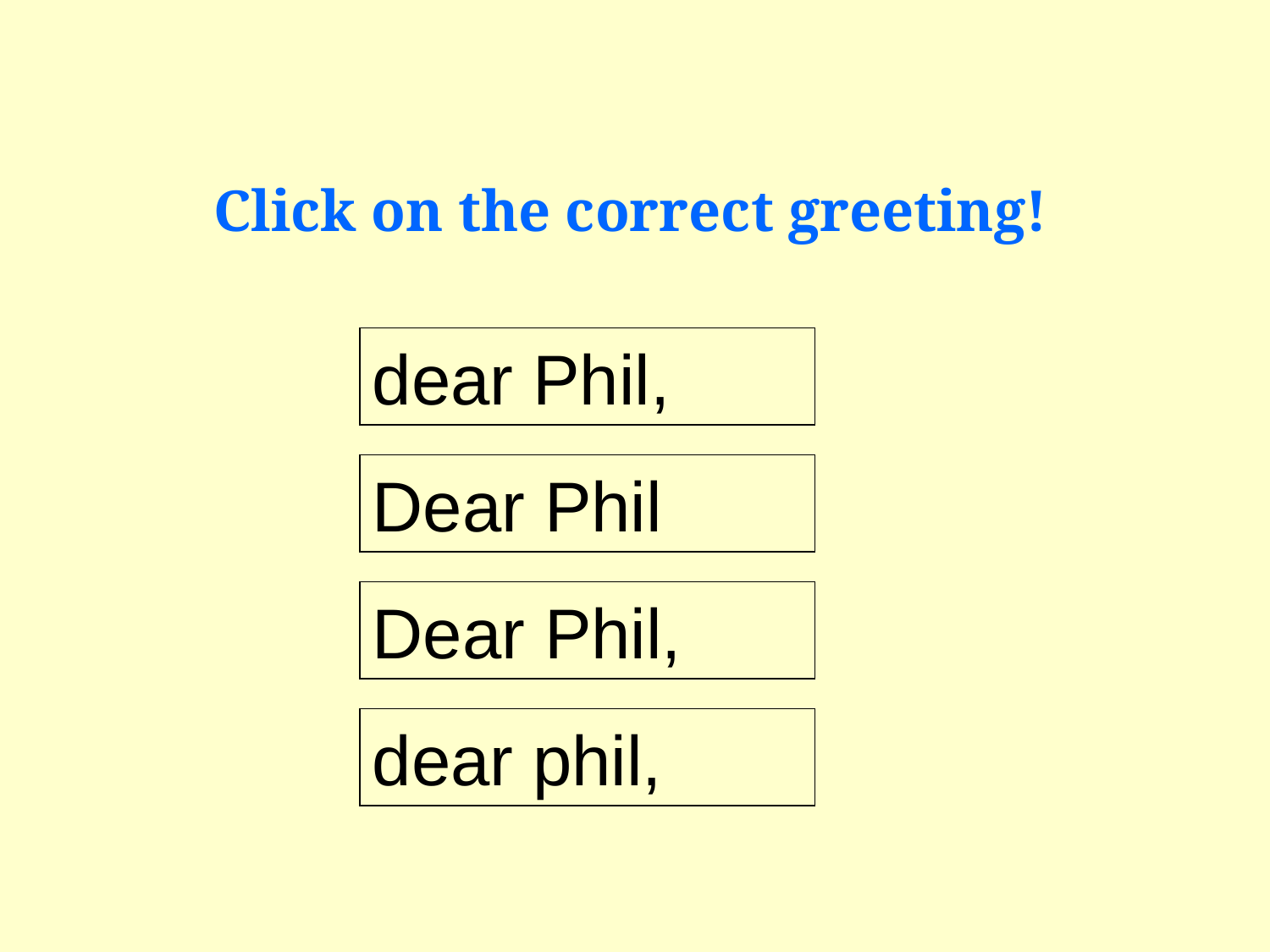

Click on the correct greeting!
dear Phil,

Dear Phil
Dear Phil,
dear phil,